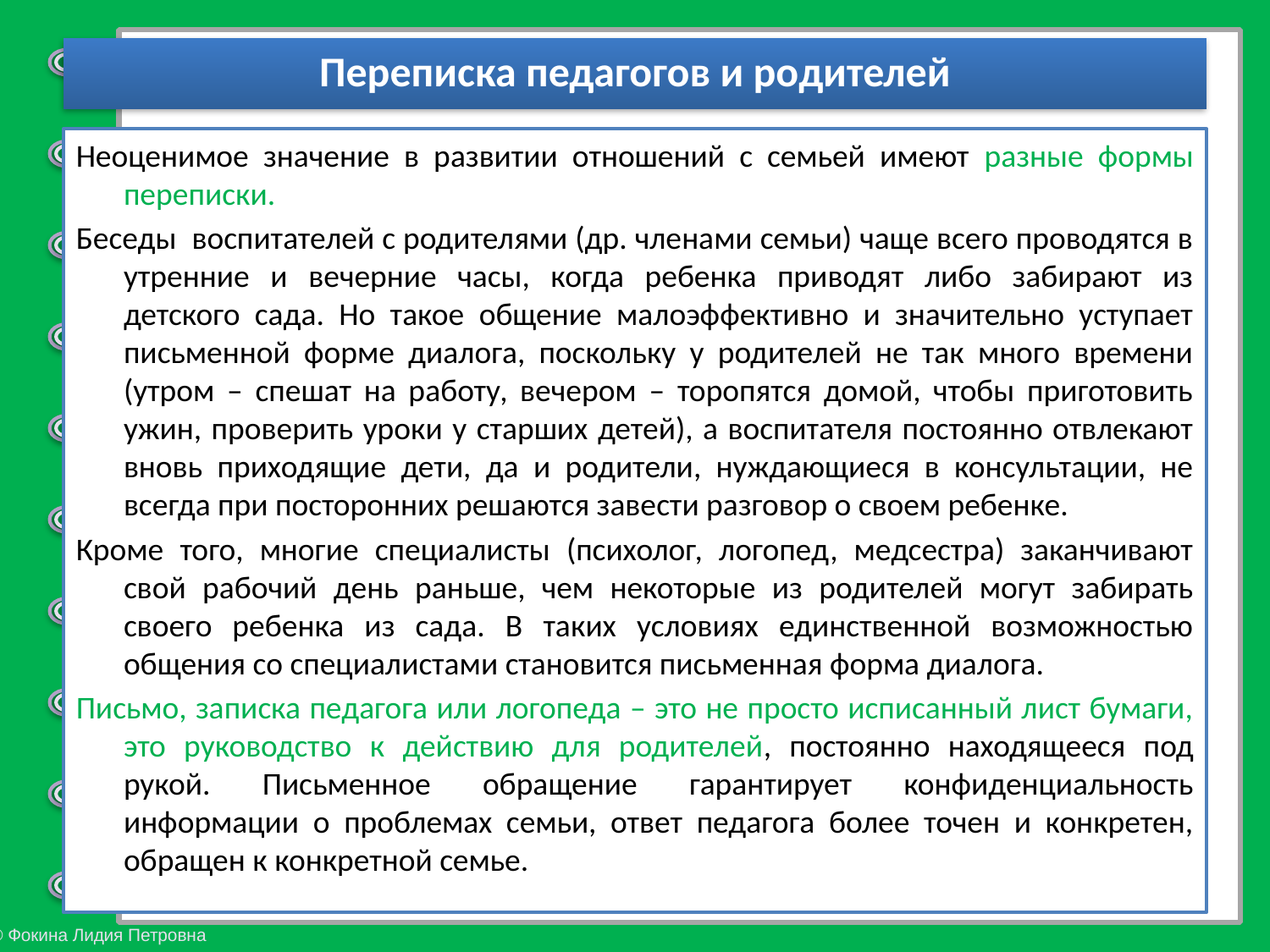

# Переписка педагогов и родителей
Неоценимое значение в развитии отношений с семьей имеют разные формы переписки.
Беседы  воспитателей с родителями (др. членами семьи) чаще всего проводятся в утренние и вечерние часы, когда ребенка приводят либо забирают из детского сада. Но такое общение малоэффективно и значительно уступает письменной форме диалога, поскольку у родителей не так много времени (утром – спешат на работу, вечером – торопятся домой, чтобы приготовить ужин, проверить уроки у старших детей), а воспитателя постоянно отвлекают вновь приходящие дети, да и родители, нуждающиеся в консультации, не всегда при посторонних решаются завести разговор о своем ребенке.
Кроме того, многие специалисты (психолог, логопед, медсестра) заканчивают свой рабочий день раньше, чем некоторые из родителей могут забирать своего ребенка из сада. В таких условиях единственной возможностью общения со специалистами становится письменная форма диалога.
Письмо, записка педагога или логопеда – это не просто исписанный лист бумаги, это руководство к действию для родителей, постоянно находящееся под рукой. Письменное обращение гарантирует конфиденциальность информации о проблемах семьи, ответ педагога более точен и конкретен, обращен к конкретной семье.